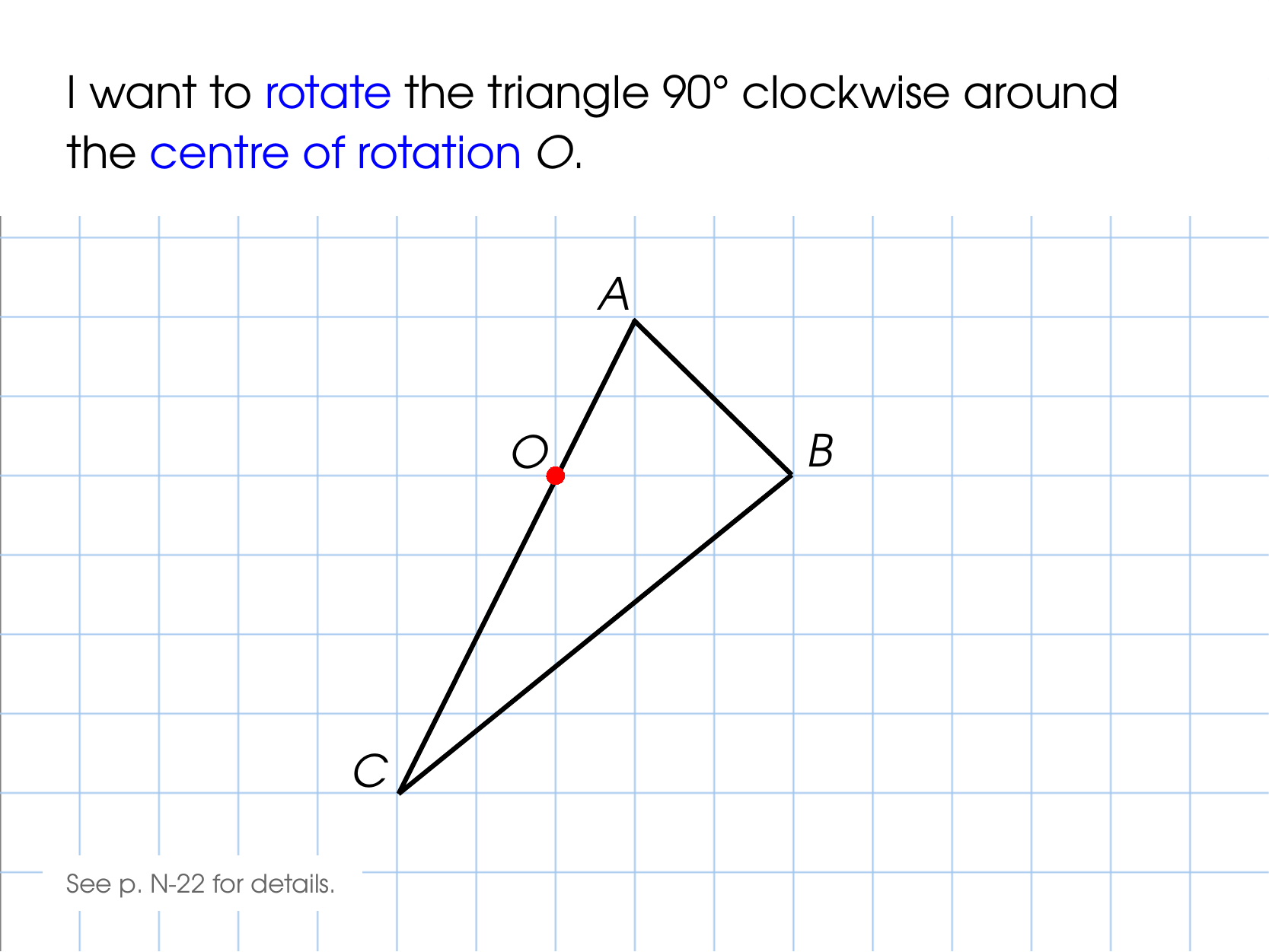

I want to rotate the triangle 90° clockwise around the centre of rotation O.
A
B
O
C

See p. N-22 for details.